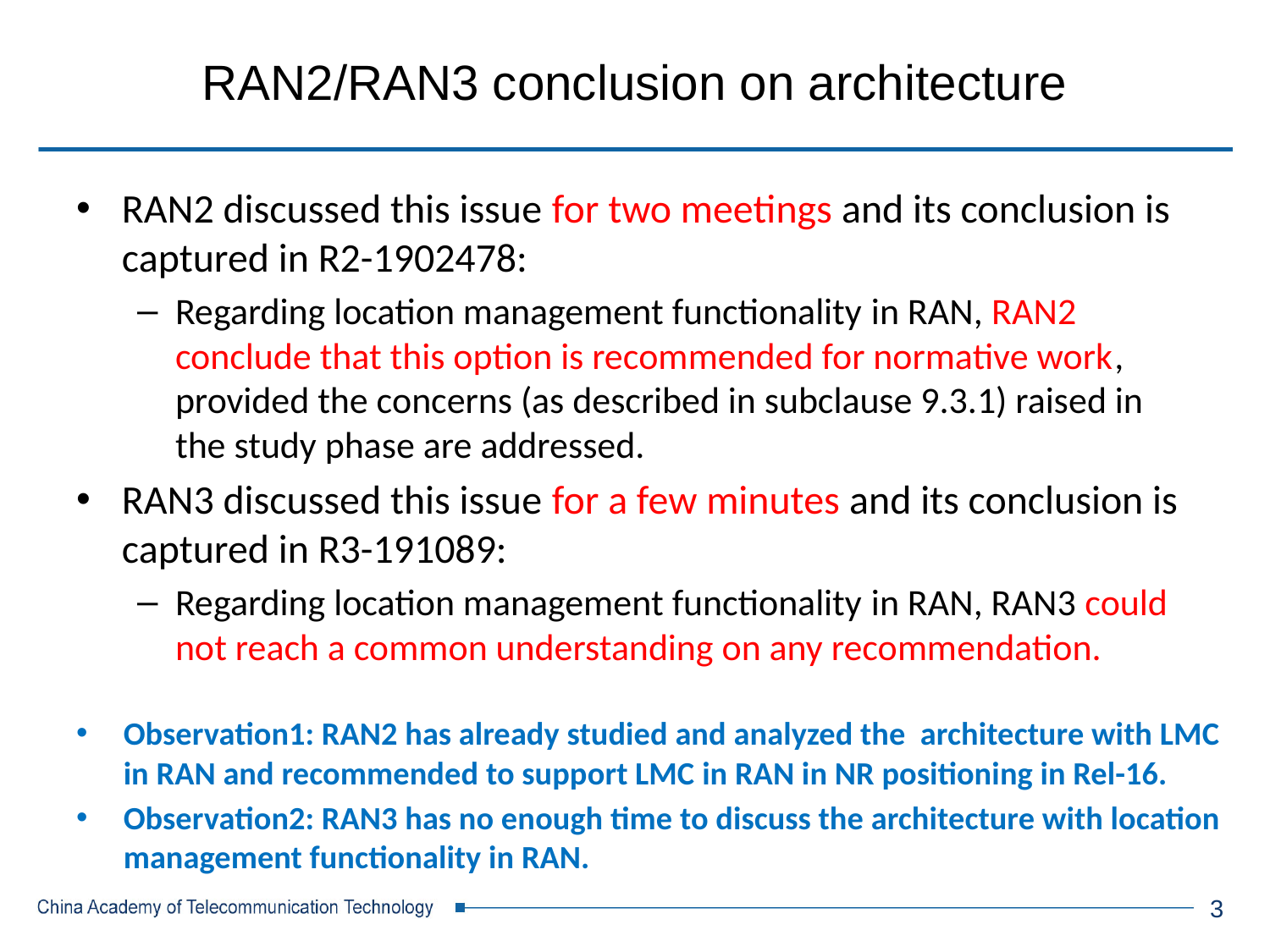

# RAN2/RAN3 conclusion on architecture
RAN2 discussed this issue for two meetings and its conclusion is captured in R2-1902478:
Regarding location management functionality in RAN, RAN2 conclude that this option is recommended for normative work, provided the concerns (as described in subclause 9.3.1) raised in the study phase are addressed.
RAN3 discussed this issue for a few minutes and its conclusion is captured in R3-191089:
Regarding location management functionality in RAN, RAN3 could not reach a common understanding on any recommendation.

Observation1: RAN2 has already studied and analyzed the  architecture with LMC in RAN and recommended to support LMC in RAN in NR positioning in Rel-16.
Observation2: RAN3 has no enough time to discuss the architecture with location management functionality in RAN.

3